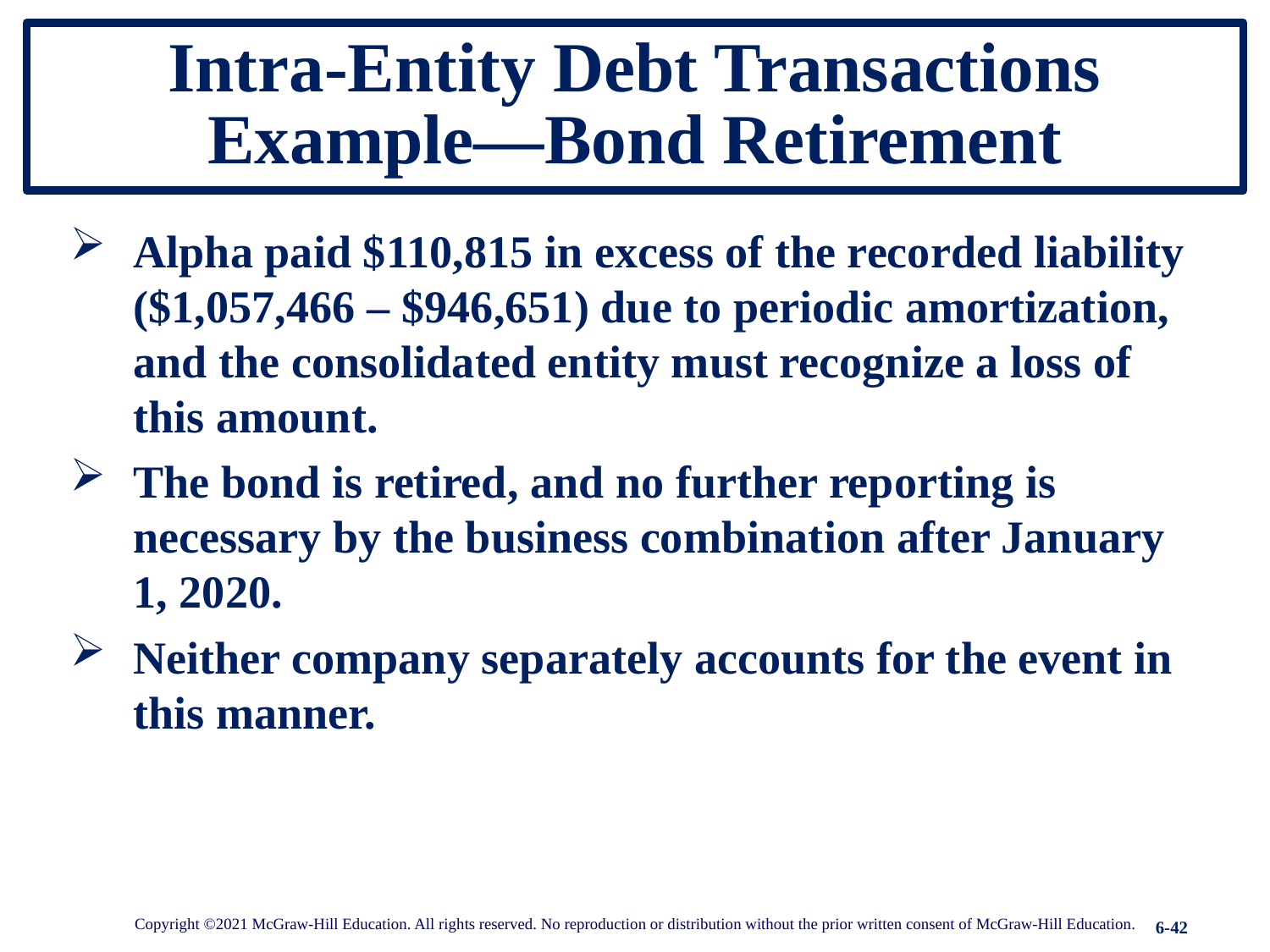

# Intra-Entity Debt Transactions Example—Bond Retirement
Alpha paid $110,815 in excess of the recorded liability ($1,057,466 – $946,651) due to periodic amortization, and the consolidated entity must recognize a loss of this amount.
The bond is retired, and no further reporting is necessary by the business combination after January 1, 2020.
Neither company separately accounts for the event in this manner.
Copyright ©2021 McGraw-Hill Education. All rights reserved. No reproduction or distribution without the prior written consent of McGraw-Hill Education.
6-42